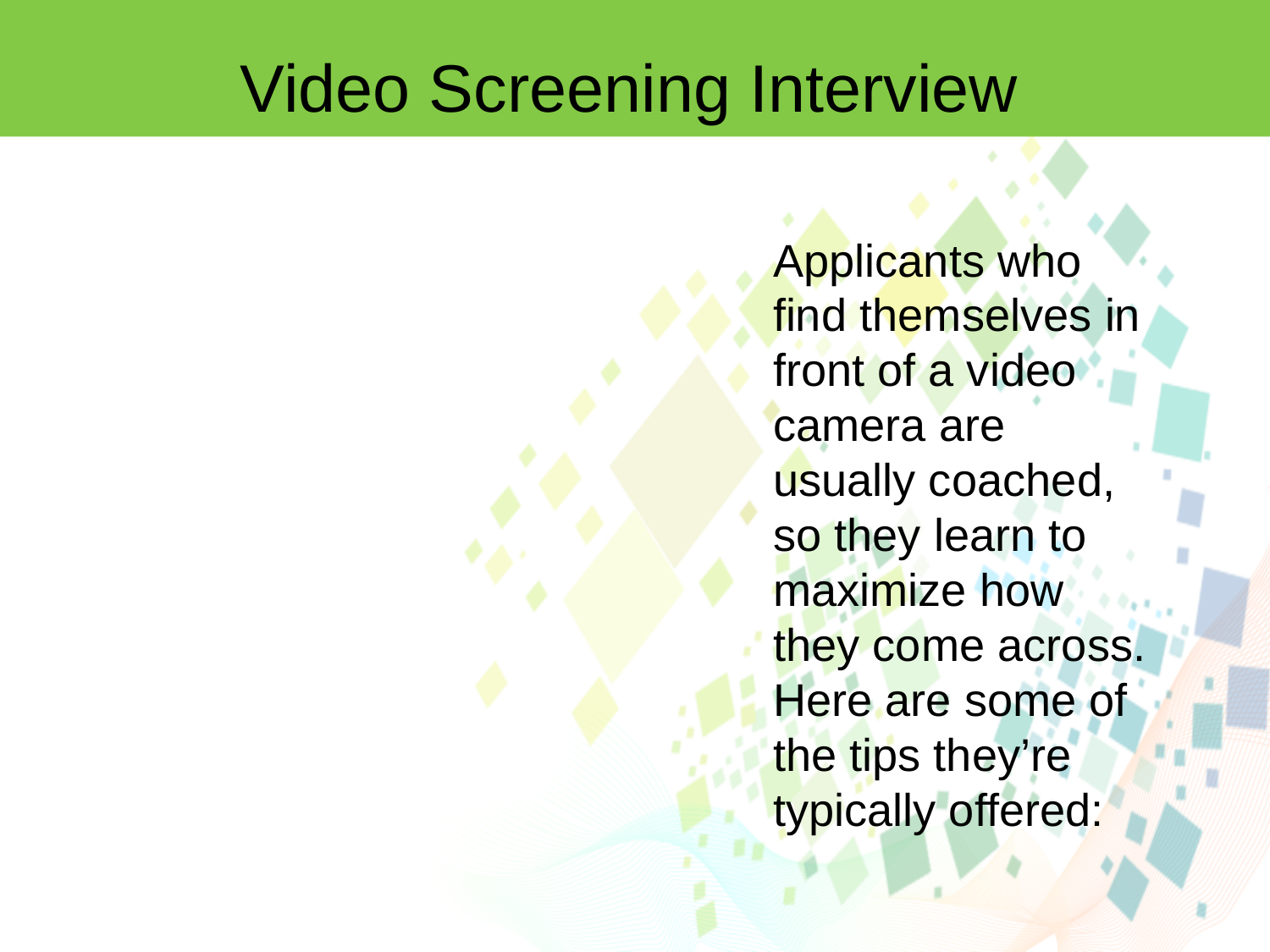

Video Screening Interview
Applicants who find themselves in front of a video camera are usually coached,
so they learn to maximize how they come across. Here are some of the tips they’re
typically offered: